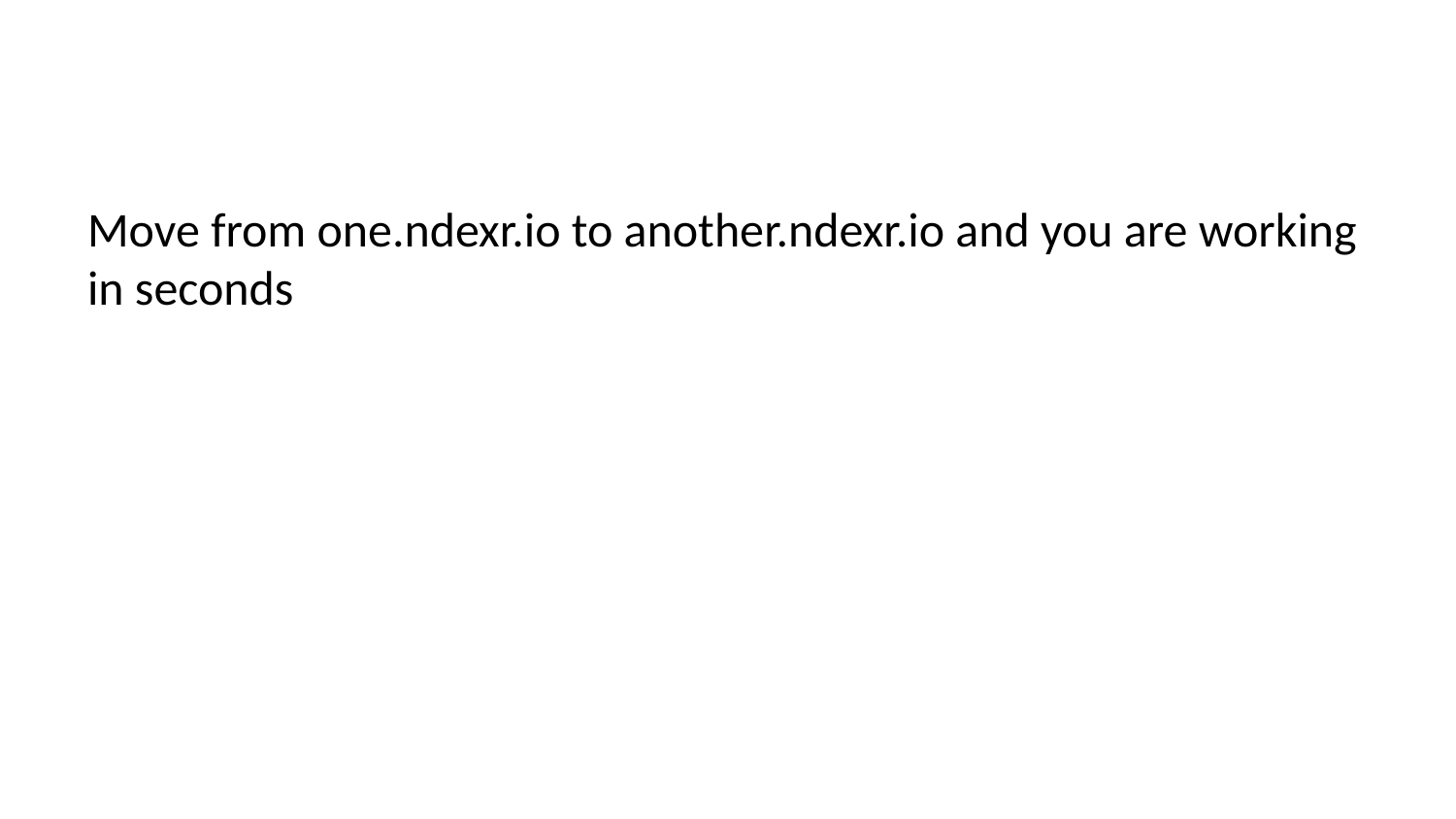

Move from one.ndexr.io to another.ndexr.io and you are working in seconds